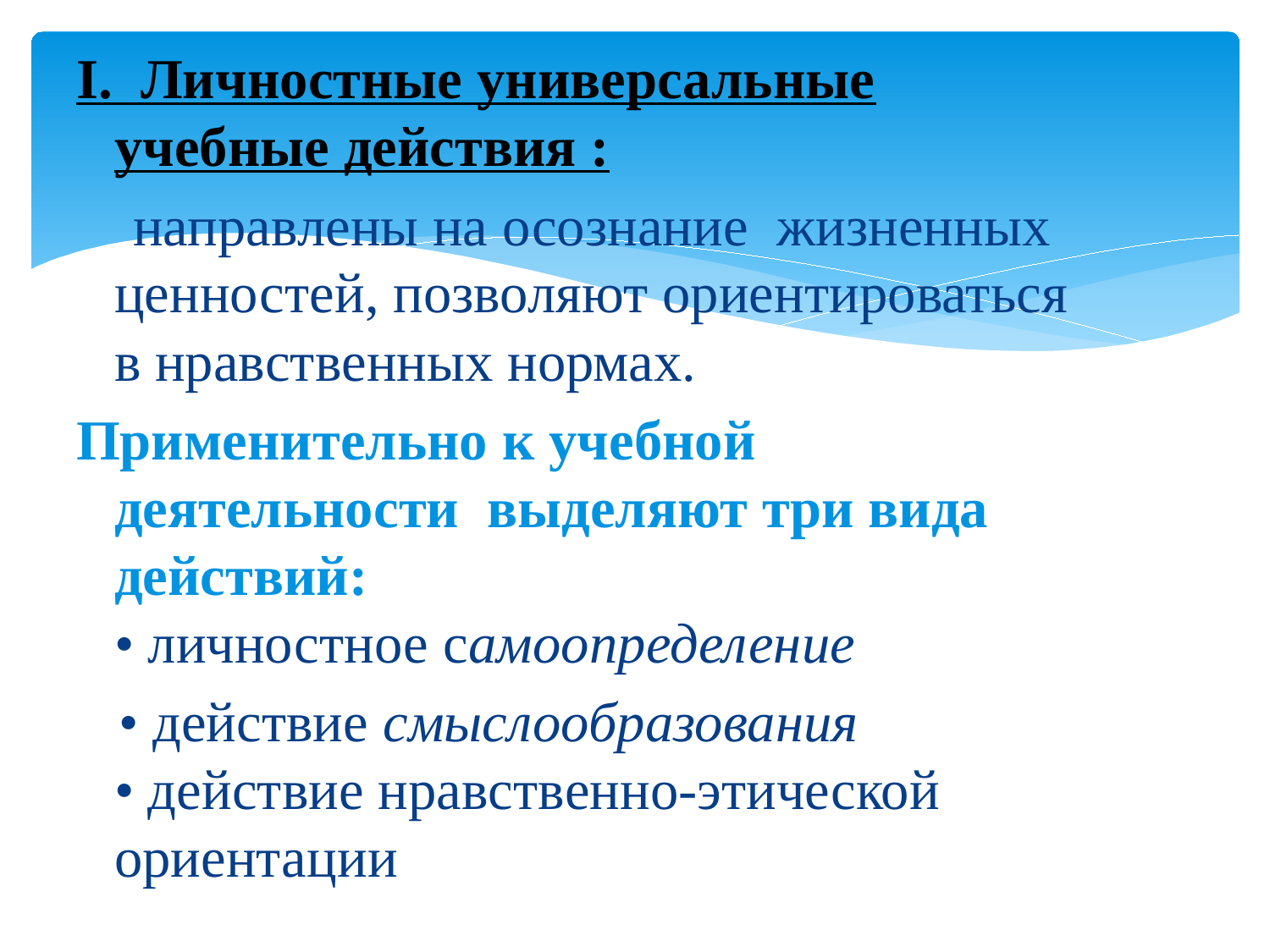

I.  Личностные универсальные учебные действия :
    направлены на осознание  жизненных ценностей, позволяют ориентироваться в нравственных нормах.
Применительно к учебной деятельности  выделяют три вида действий:
• личностное самоопределение
   • действие смыслообразования
• действие нравственно-этической ориентации